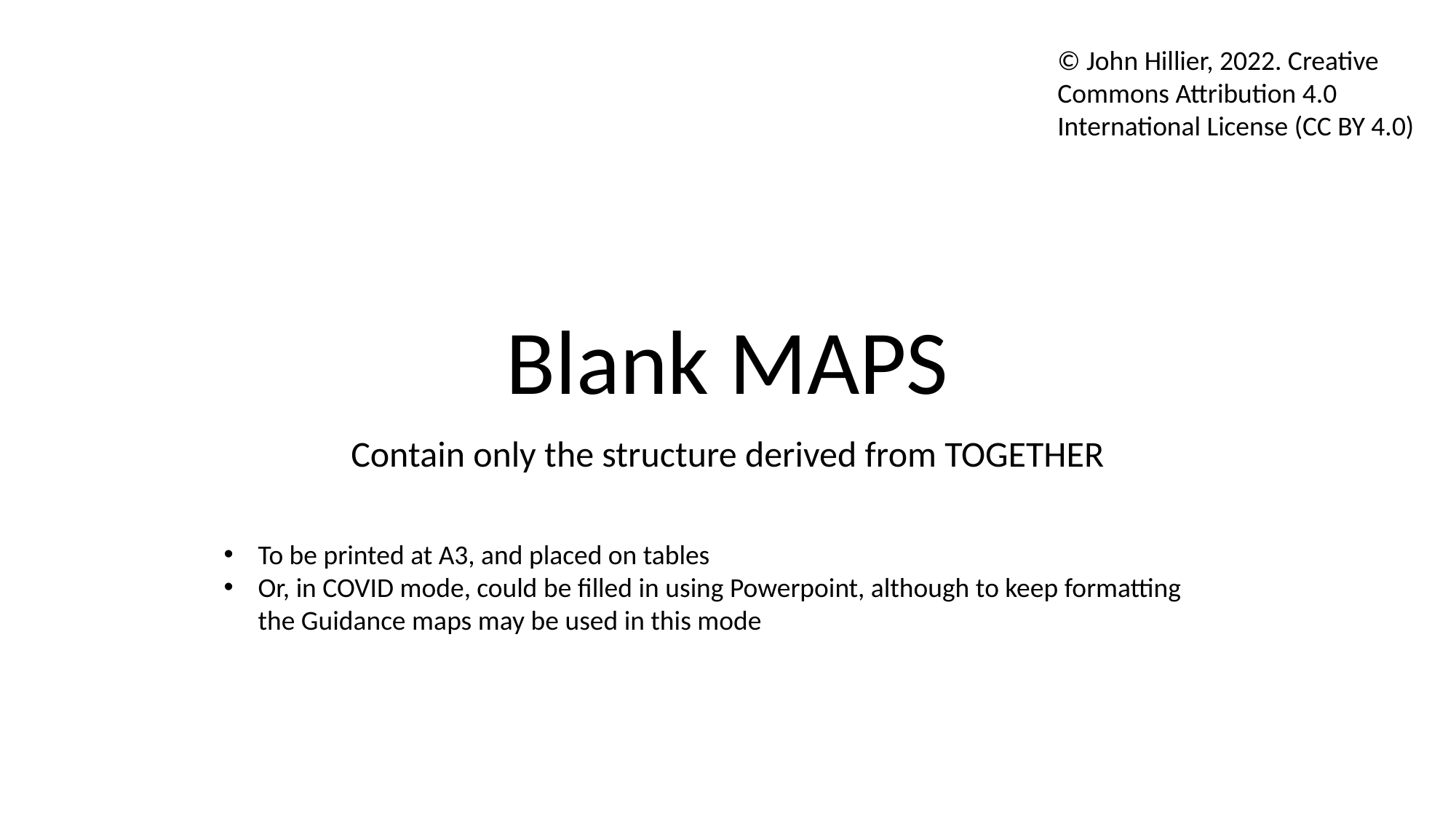

© John Hillier, 2022. Creative Commons Attribution 4.0 International License (CC BY 4.0)
# Blank MAPS
Contain only the structure derived from TOGETHER
To be printed at A3, and placed on tables
Or, in COVID mode, could be filled in using Powerpoint, although to keep formatting the Guidance maps may be used in this mode